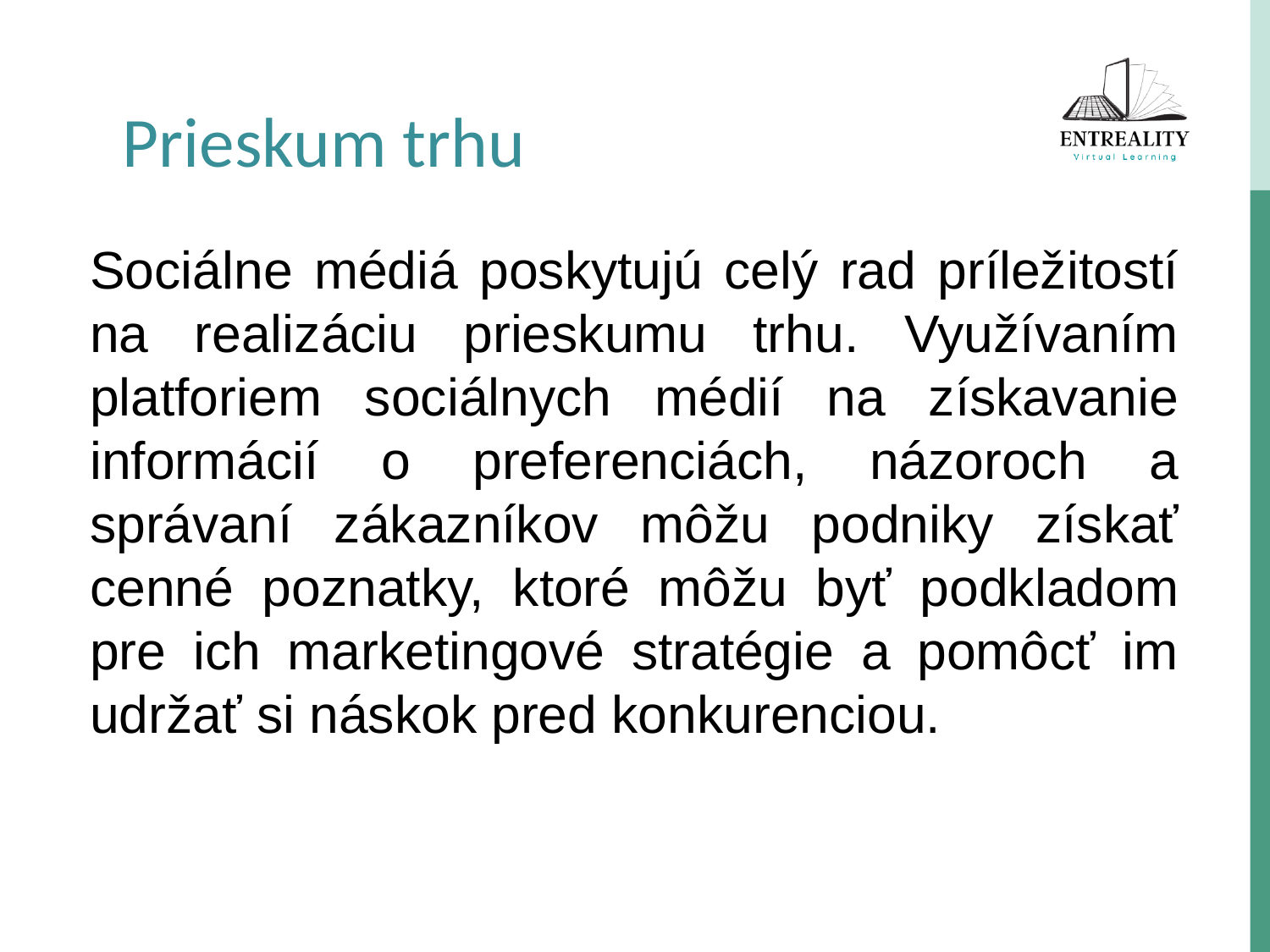

Prieskum trhu
Sociálne médiá poskytujú celý rad príležitostí na realizáciu prieskumu trhu. Využívaním platforiem sociálnych médií na získavanie informácií o preferenciách, názoroch a správaní zákazníkov môžu podniky získať cenné poznatky, ktoré môžu byť podkladom pre ich marketingové stratégie a pomôcť im udržať si náskok pred konkurenciou.